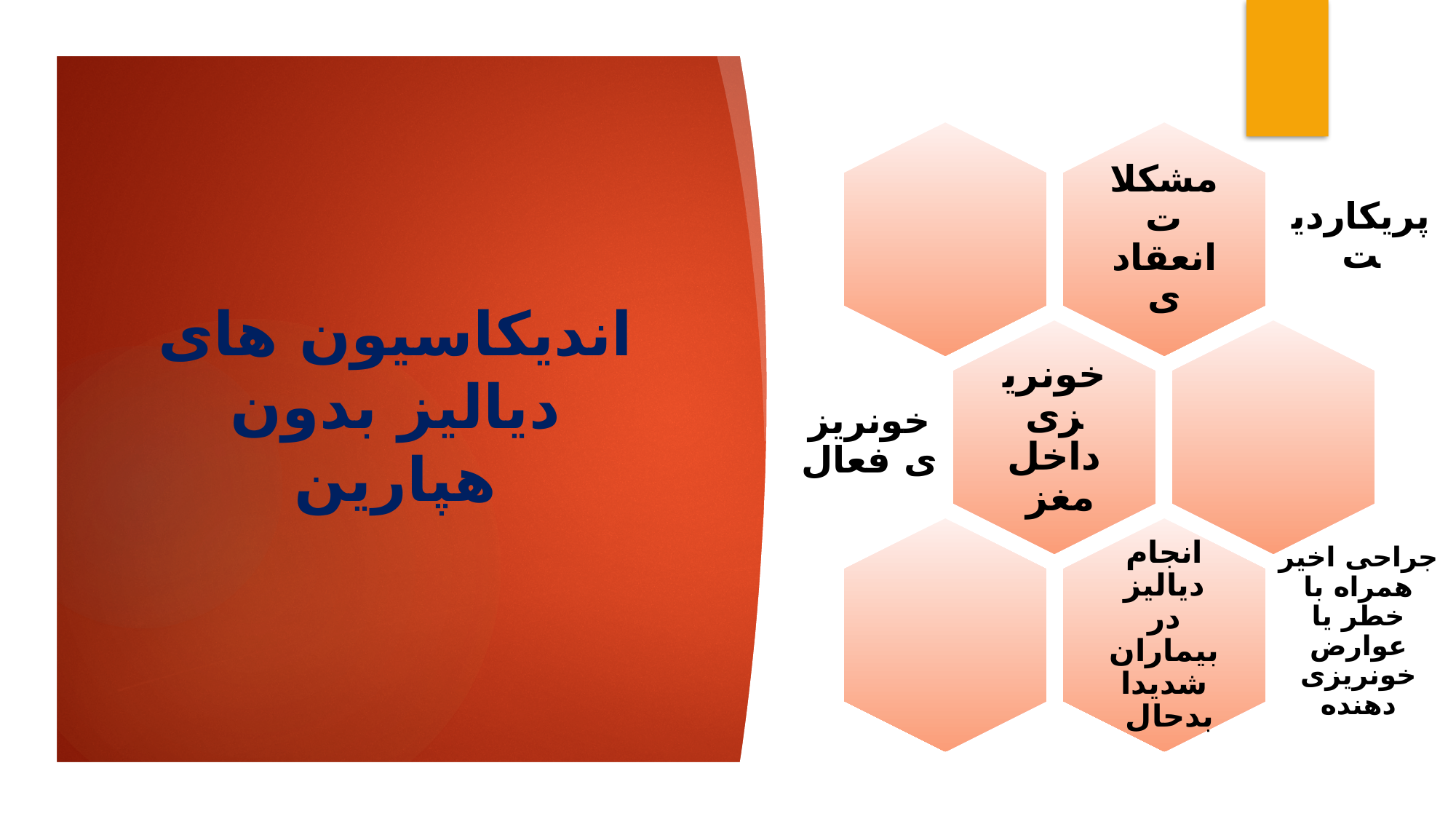

مشکلات انعقادی
پریکاردیت

خونریزی داخل مغز
خونریزی فعال

انجام دیالیز در بیماران شدیدا بدحال
جراحی اخیر همراه با خطر یا عوارض خونریزی دهنده

# اندیکاسیون های دیالیز بدون هپارین